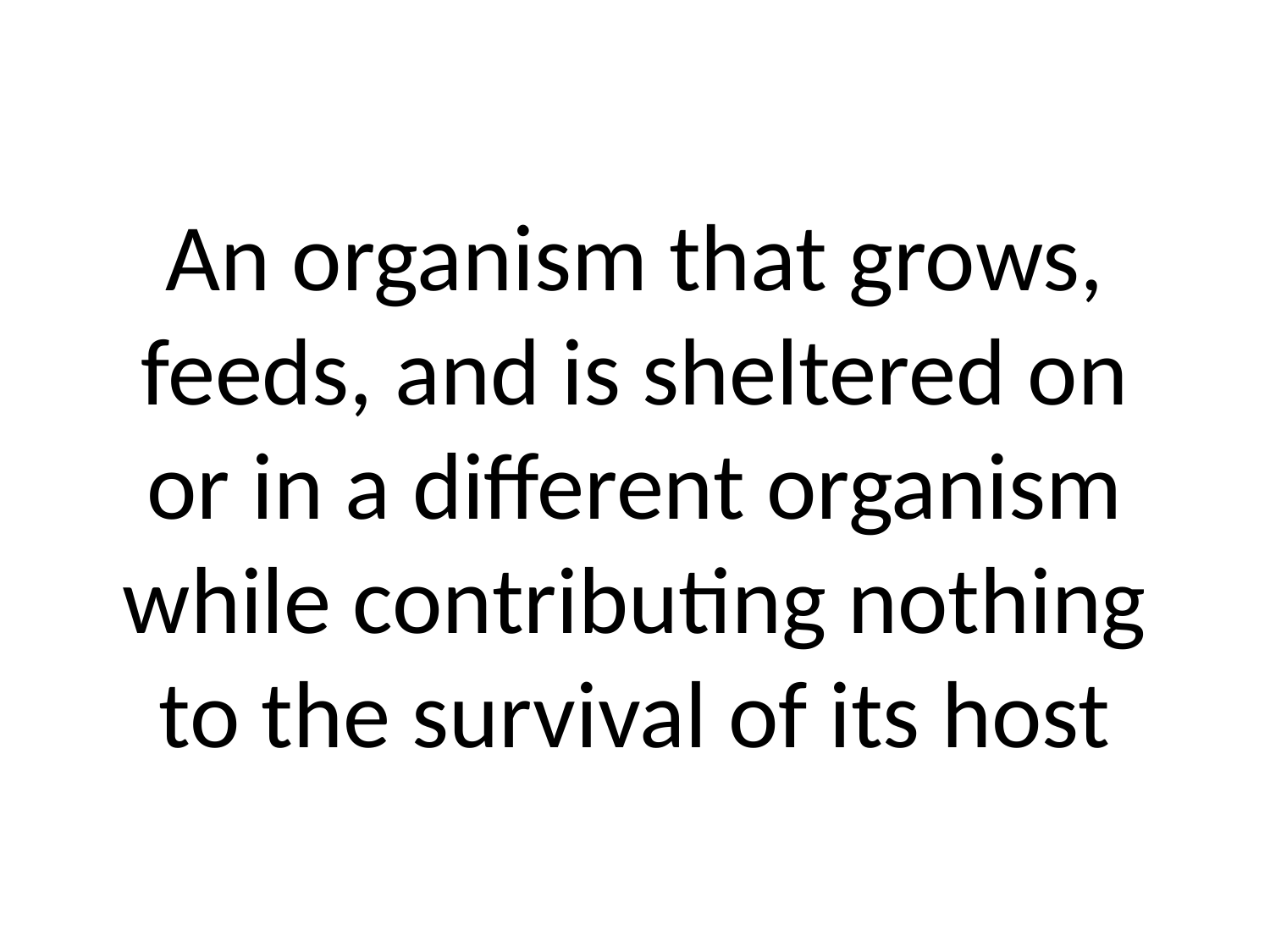

# An organism that grows, feeds, and is sheltered on or in a different organism while contributing nothing to the survival of its host